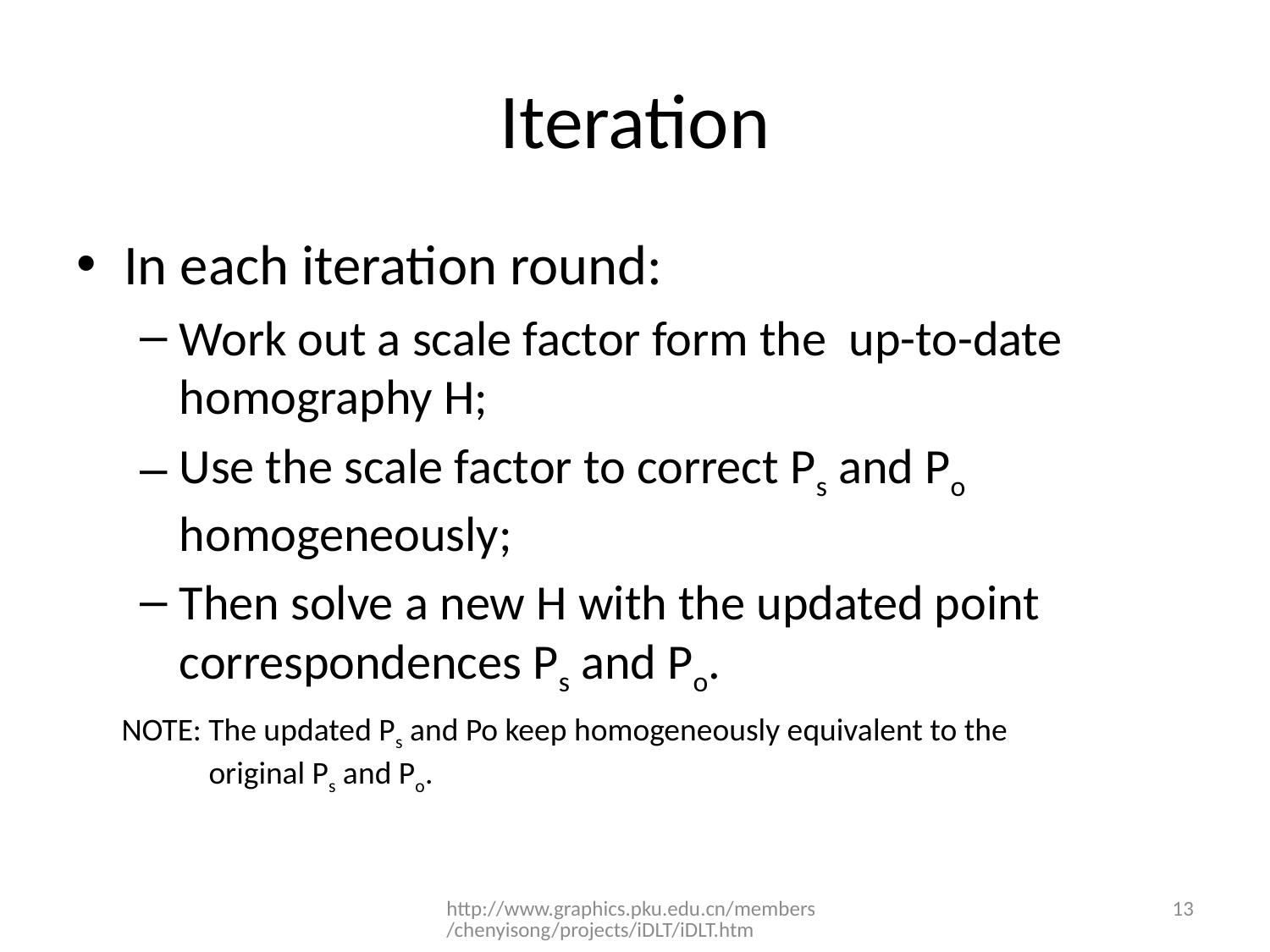

# Iteration
In each iteration round:
Work out a scale factor form the  up-to-date homography H;
Use the scale factor to correct Ps and Po homogeneously;
Then solve a new H with the updated point correspondences Ps and Po.
NOTE: The updated Ps and Po keep homogeneously equivalent to the original Ps and Po.
http://www.graphics.pku.edu.cn/members/chenyisong/projects/iDLT/iDLT.htm
13